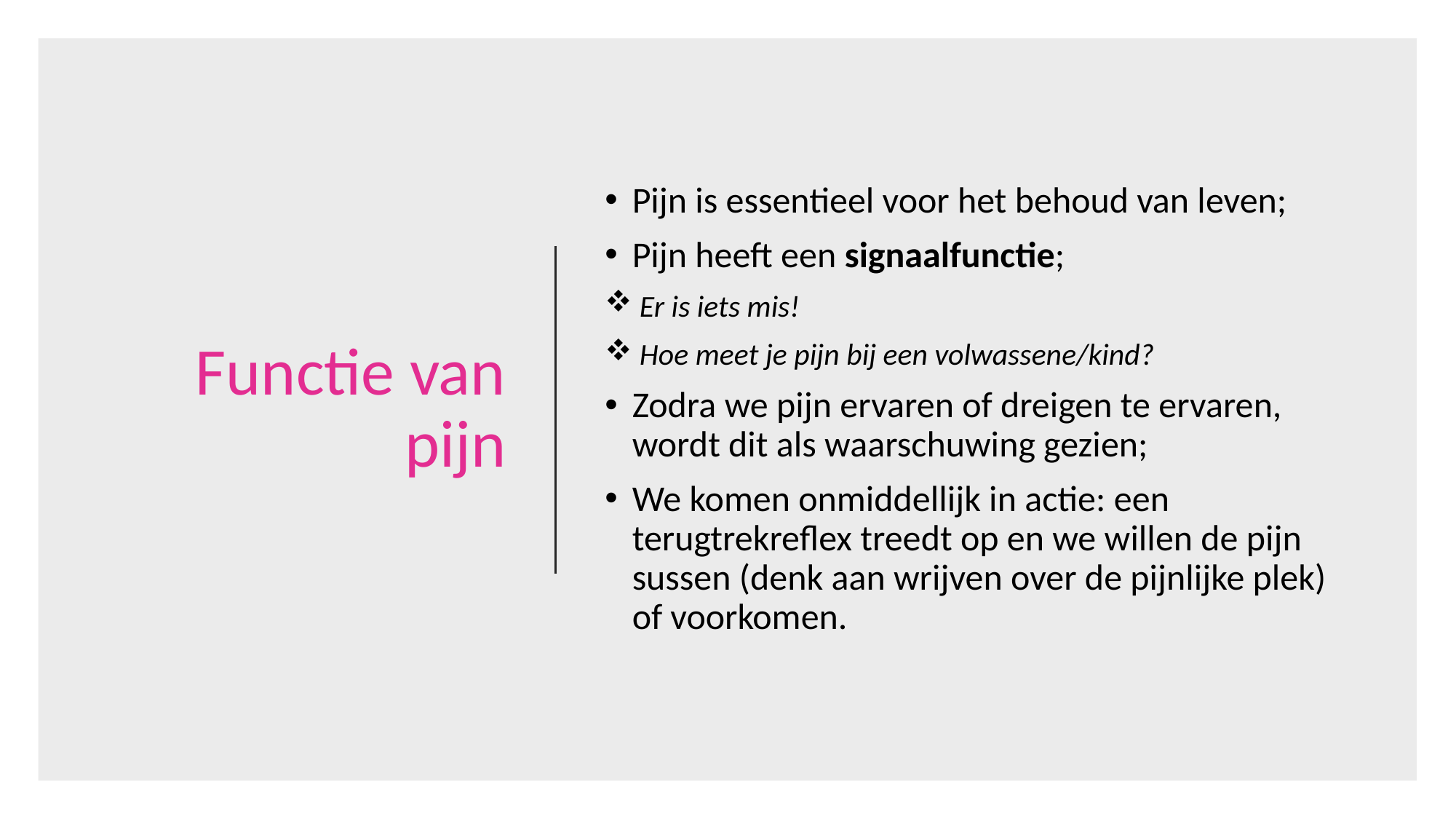

# Functie van pijn
Pijn is essentieel voor het behoud van leven;
Pijn heeft een signaalfunctie;
 Er is iets mis!
 Hoe meet je pijn bij een volwassene/kind?
Zodra we pijn ervaren of dreigen te ervaren, wordt dit als waarschuwing gezien;
We komen onmiddellijk in actie: een terugtrekreflex treedt op en we willen de pijn sussen (denk aan wrijven over de pijnlijke plek) of voorkomen.